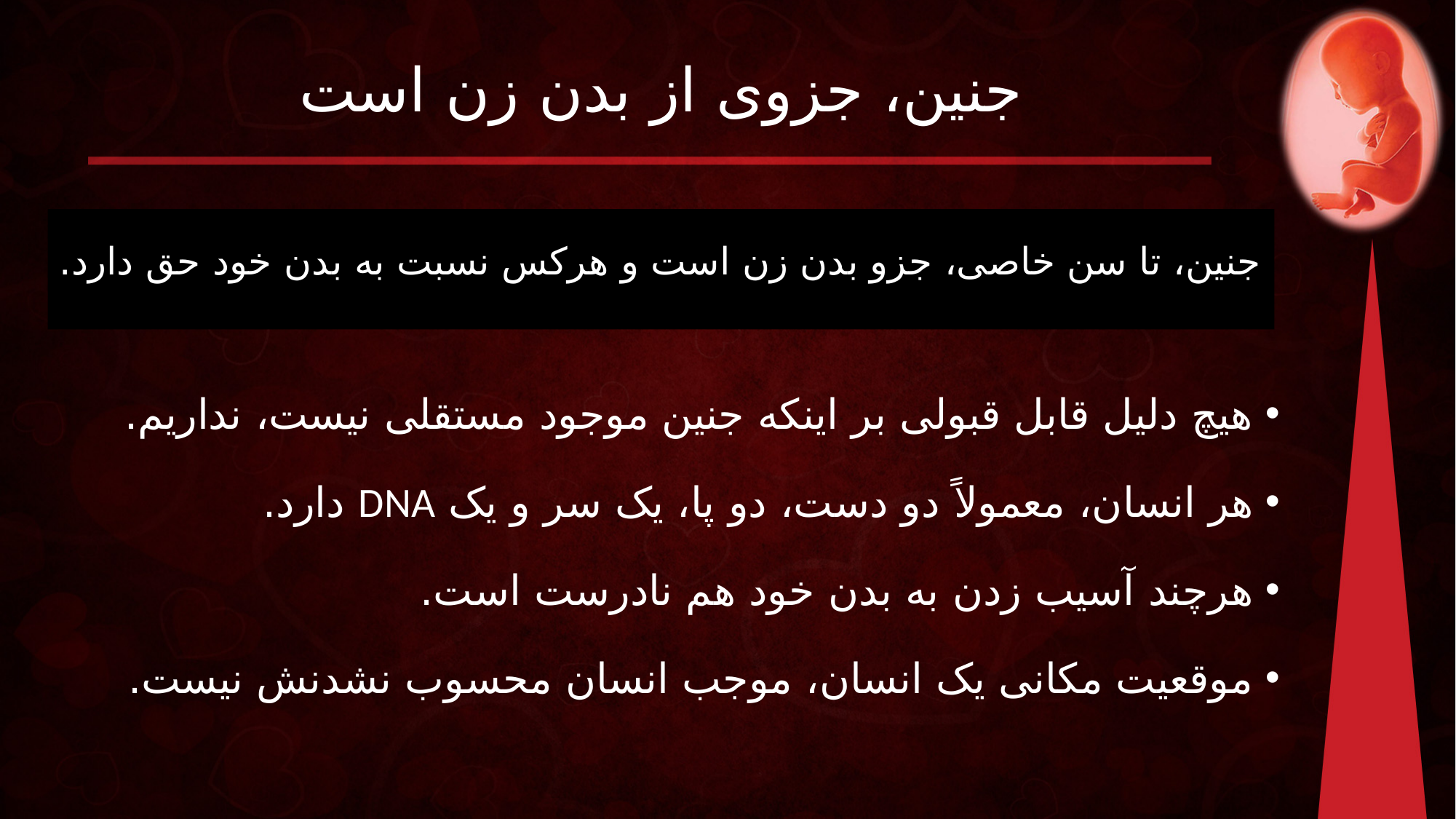

# جنین، جزوی از بدن زن است
جنین، تا سن خاصی، جزو بدن زن است و هرکس نسبت به بدن خود حق دارد.
هیچ دلیل قابل قبولی بر اینکه جنین موجود مستقلی نیست، نداریم.
هر انسان، معمولاً دو دست، دو پا، یک سر و یک DNA دارد.
هرچند آسیب زدن به بدن خود هم نادرست است.
موقعیت مکانی یک انسان، موجب انسان محسوب نشدنش نیست.